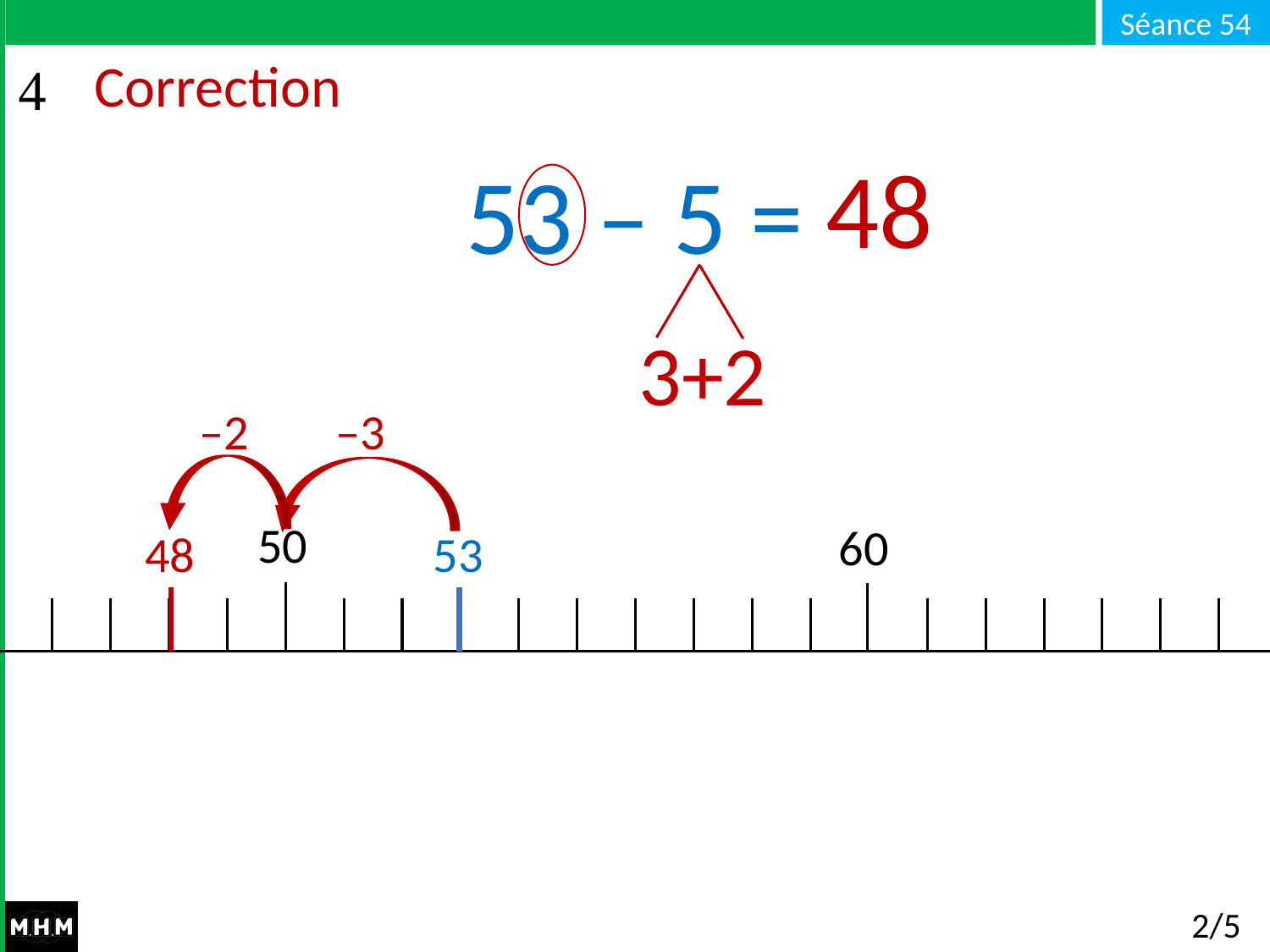

# Correction
48
53 – 5 =

3+2
–3
–2

50
60
48
53
2/5